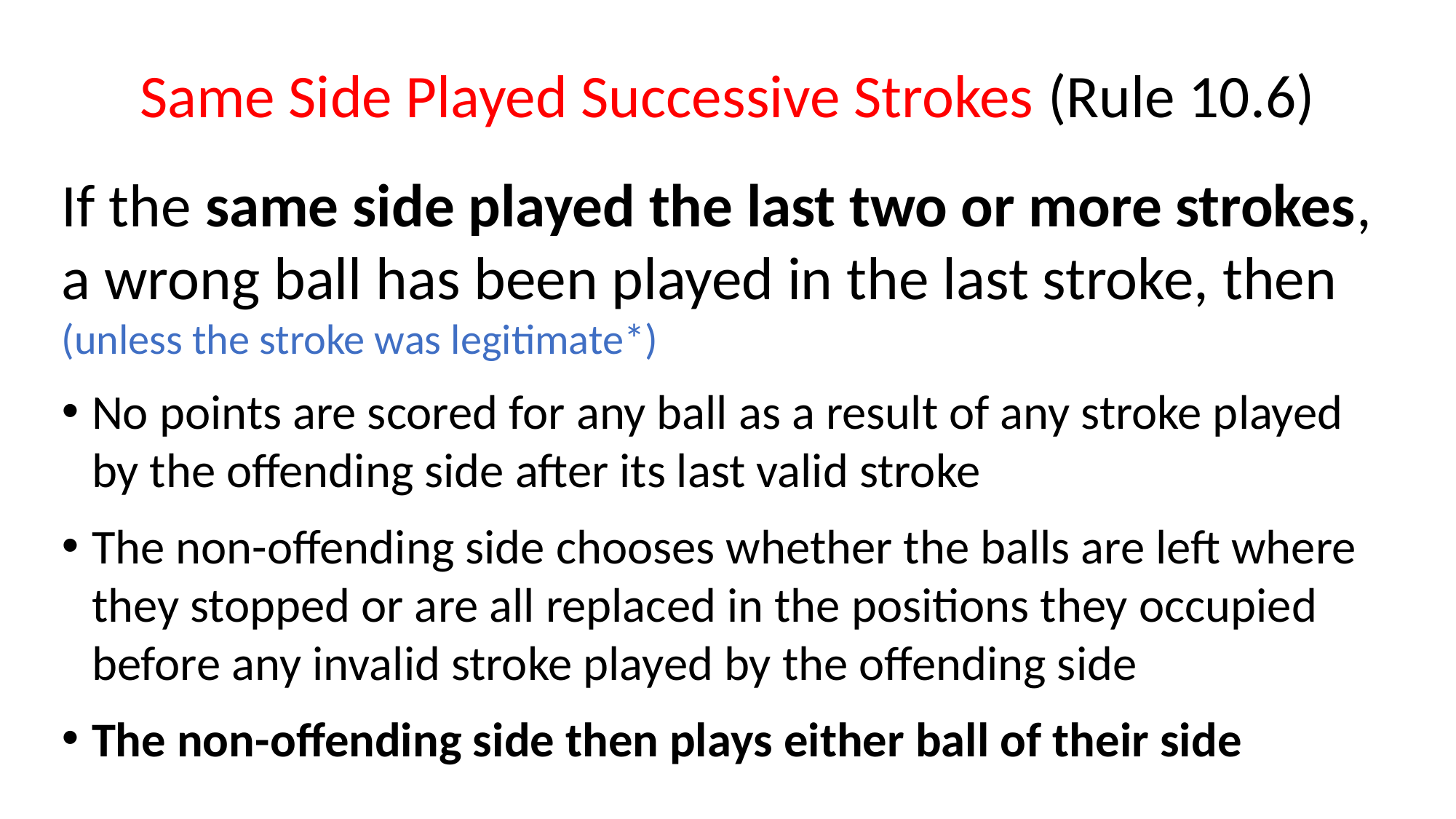

# Same Side Played Successive Strokes (Rule 10.6)
If the same side played the last two or more strokes, a wrong ball has been played in the last stroke, then
(unless the stroke was legitimate*)
No points are scored for any ball as a result of any stroke played by the offending side after its last valid stroke
The non-offending side chooses whether the balls are left where they stopped or are all replaced in the positions they occupied before any invalid stroke played by the offending side
The non-offending side then plays either ball of their side